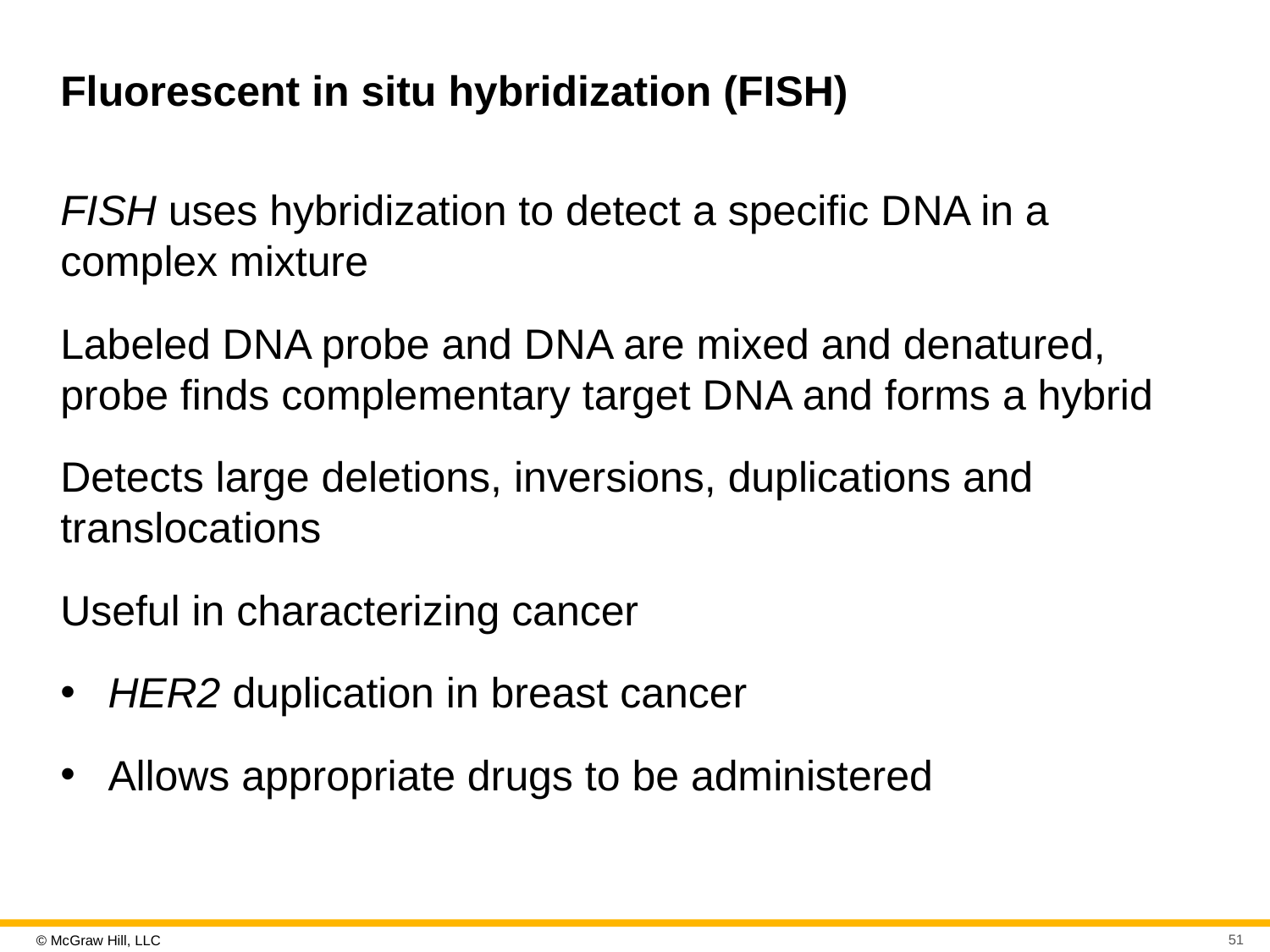

# Fluorescent in situ hybridization (FISH)
FISH uses hybridization to detect a specific D N A in a complex mixture
Labeled D N A probe and D N A are mixed and denatured, probe finds complementary target D N A and forms a hybrid
Detects large deletions, inversions, duplications and translocations
Useful in characterizing cancer
HER2 duplication in breast cancer
Allows appropriate drugs to be administered
51